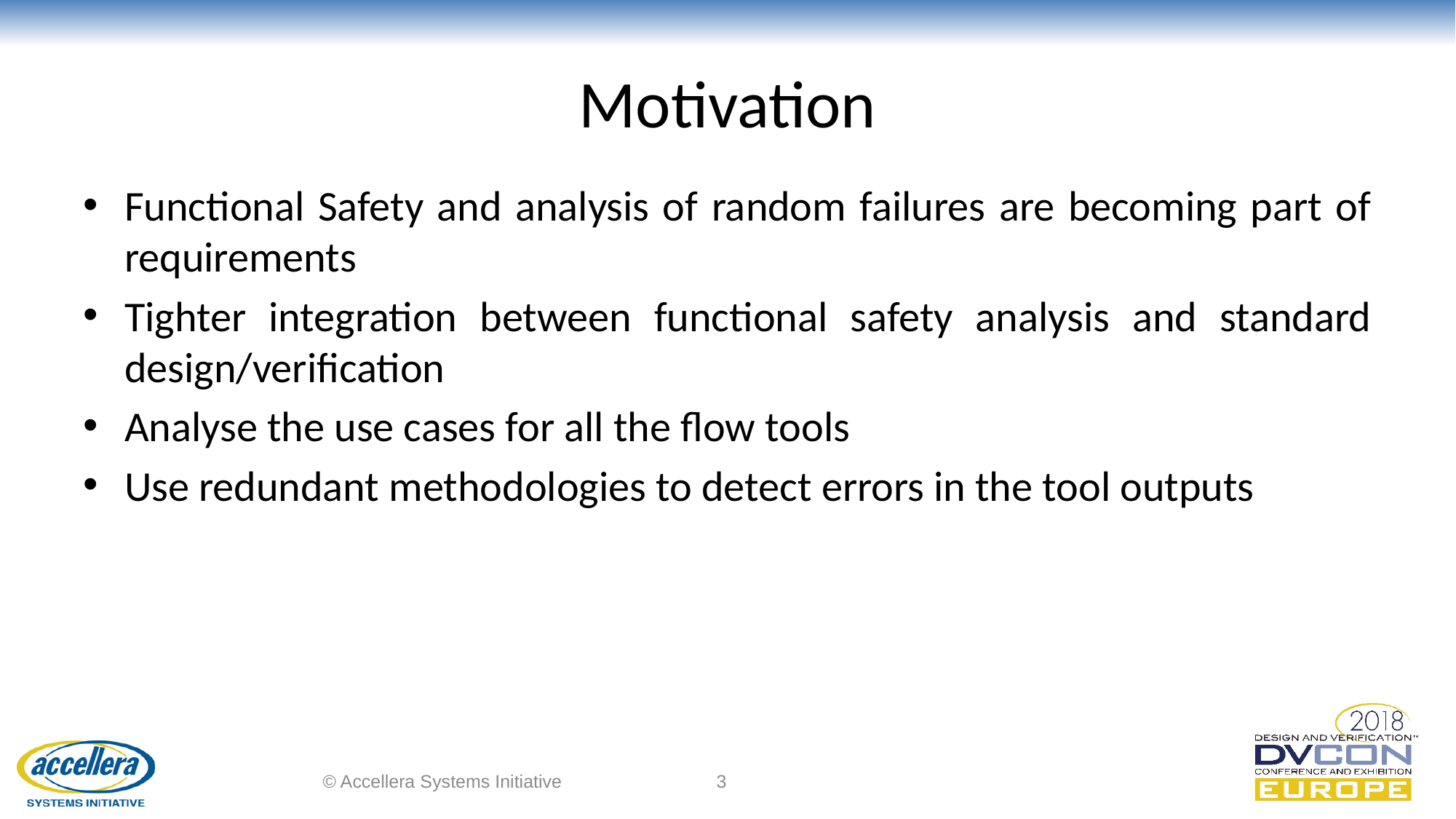

# Motivation
Functional Safety and analysis of random failures are becoming part of requirements
Tighter integration between functional safety analysis and standard design/verification
Analyse the use cases for all the flow tools
Use redundant methodologies to detect errors in the tool outputs
© Accellera Systems Initiative
3